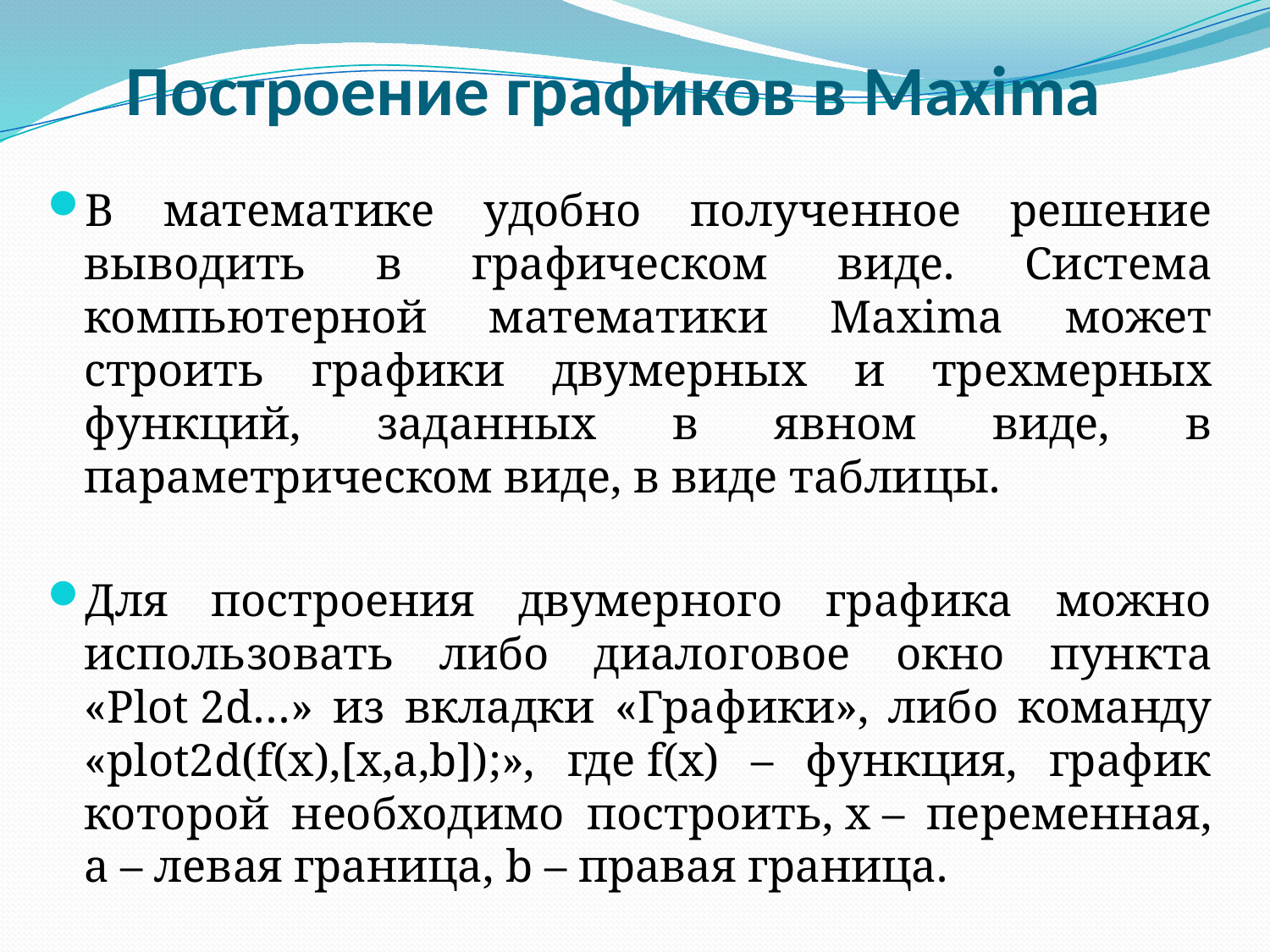

# Построение графиков в Maxima
В математике удобно полученное решение выводить в графическом виде. Система компьютерной математики Maxima может строить графики двумерных и трехмерных функций, заданных в явном виде, в параметрическом виде, в виде таблицы.

Для построения двумерного графика можно использовать либо диалоговое окно пункта «Plot 2d…» из вкладки «Графики», либо команду «plot2d(f(x),[x,a,b]);», где f(x) – функция, график которой необходимо построить, x – переменная, а – левая граница, b – правая граница.